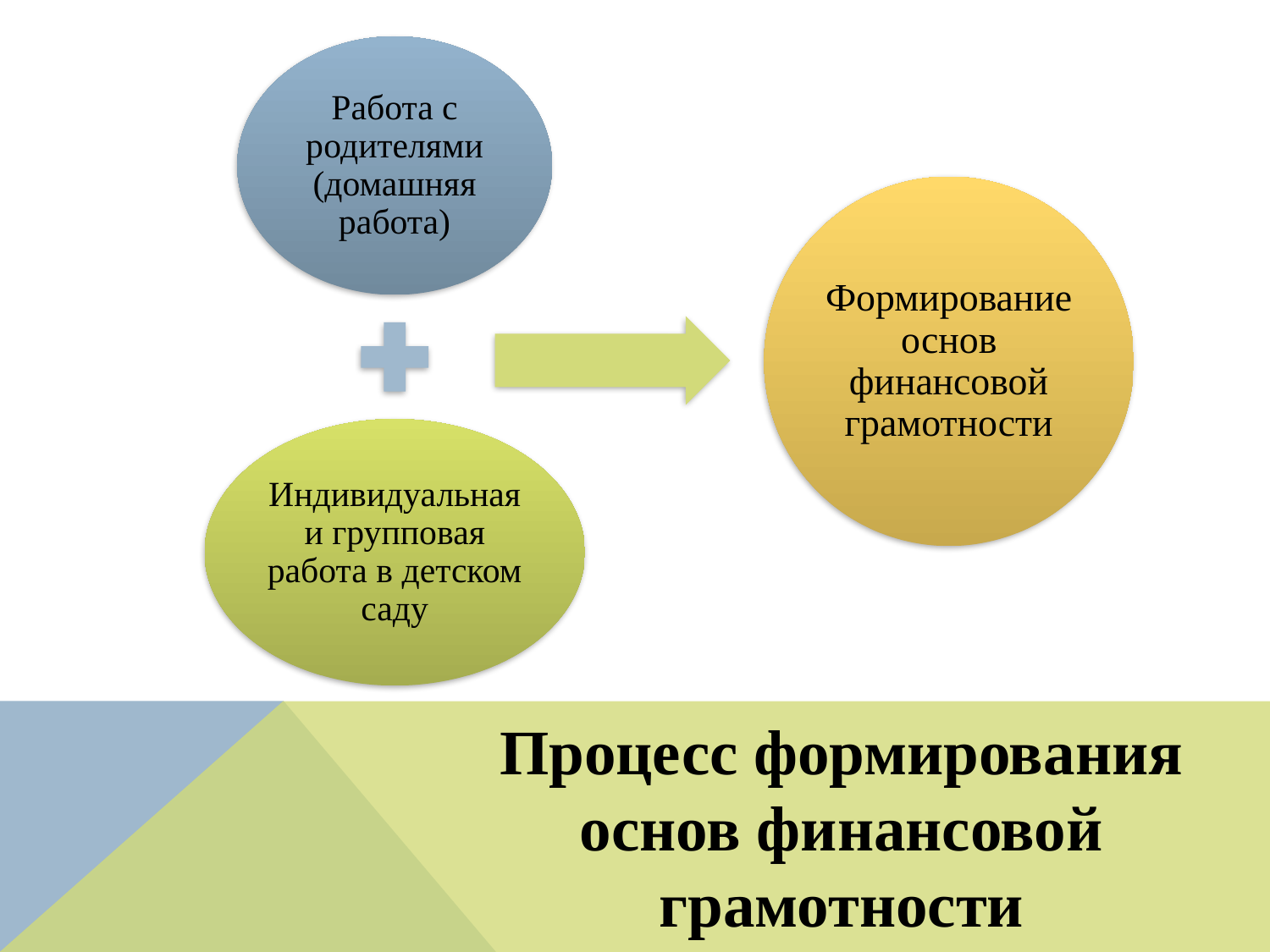

Работа с родителями (домашняя работа)

Индивидуальная и групповая работа в детском саду

Формирование основ финансовой грамотности
Процесс формирования основ финансовой грамотности